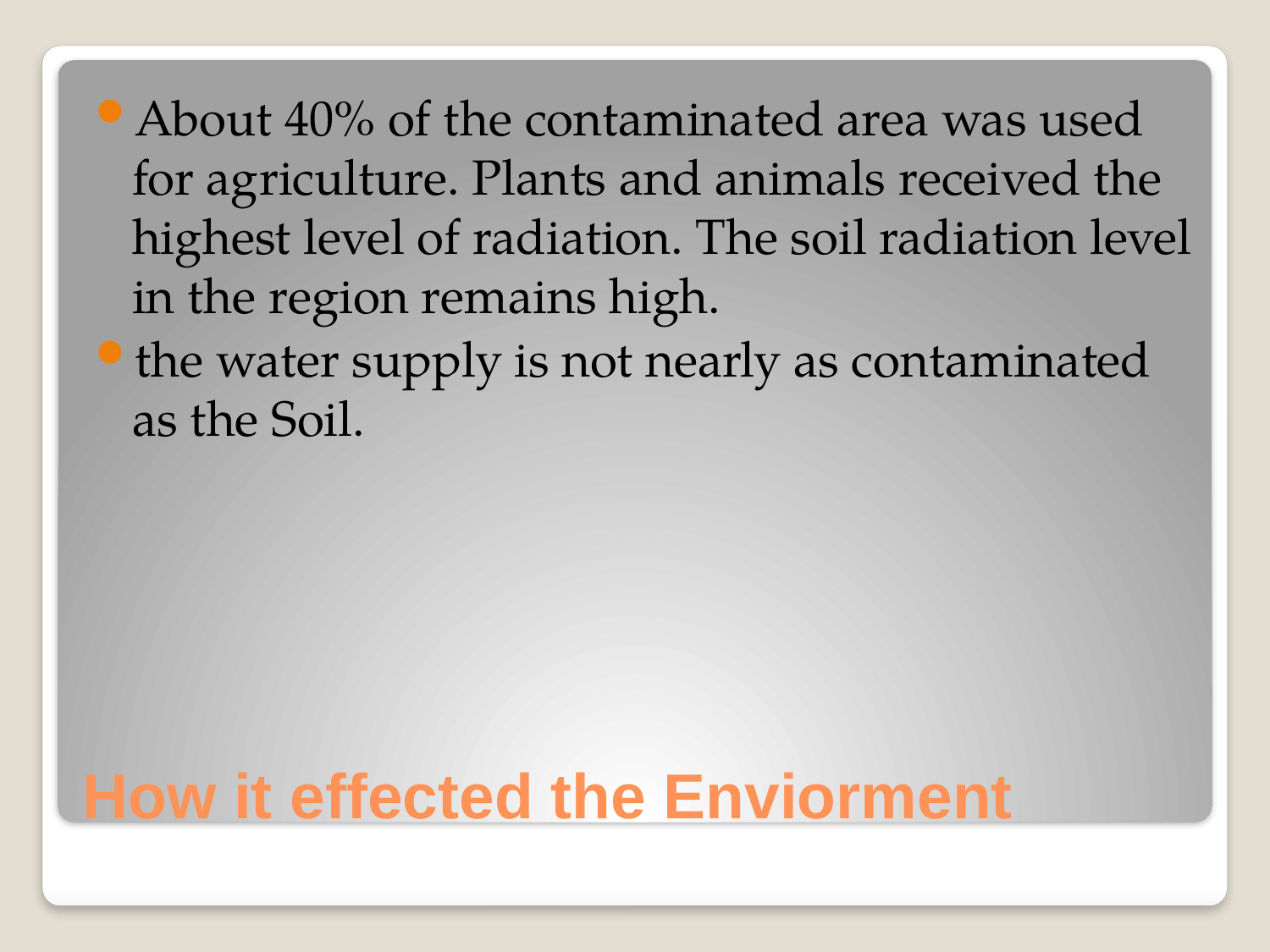

About 40% of the contaminated area was used for agriculture. Plants and animals received the highest level of radiation. The soil radiation level in the region remains high.
the water supply is not nearly as contaminated as the Soil.

# How it effected the Enviorment